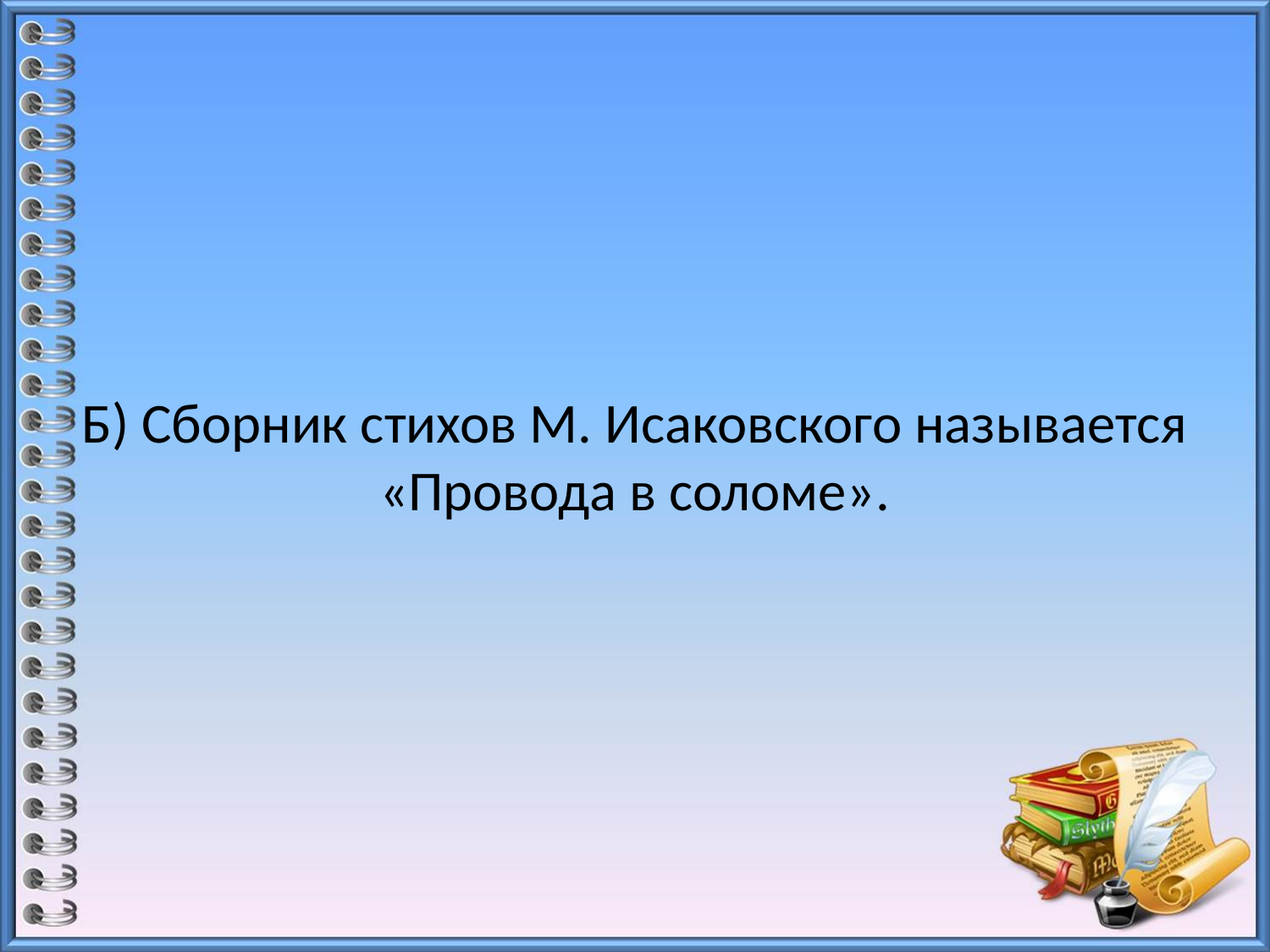

#

Б) Сборник стихов М. Исаковского называется «Провода в соломе».